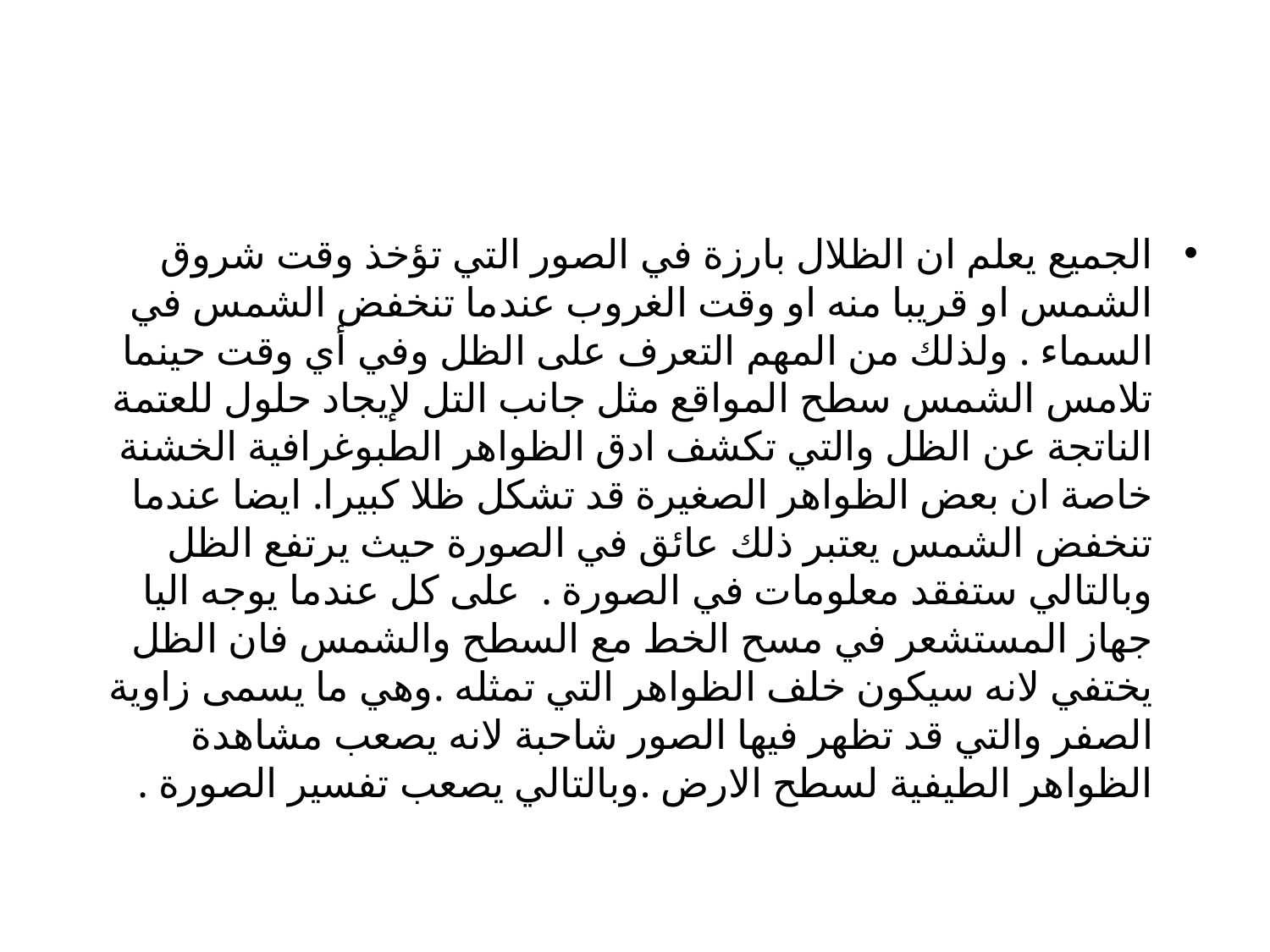

الجميع يعلم ان الظلال بارزة في الصور التي تؤخذ وقت شروق الشمس او قريبا منه او وقت الغروب عندما تنخفض الشمس في السماء . ولذلك من المهم التعرف على الظل وفي أي وقت حينما  تلامس الشمس سطح المواقع مثل جانب التل لإيجاد حلول للعتمة الناتجة عن الظل والتي تكشف ادق الظواهر الطبوغرافية الخشنة خاصة ان بعض الظواهر الصغيرة قد تشكل ظلا كبيرا. ايضا عندما تنخفض الشمس يعتبر ذلك عائق في الصورة حيث يرتفع الظل وبالتالي ستفقد معلومات في الصورة .  على كل عندما يوجه اليا جهاز المستشعر في مسح الخط مع السطح والشمس فان الظل يختفي لانه سيكون خلف الظواهر التي تمثله .وهي ما يسمى زاوية الصفر والتي قد تظهر فيها الصور شاحبة لانه يصعب مشاهدة الظواهر الطيفية لسطح الارض .وبالتالي يصعب تفسير الصورة .